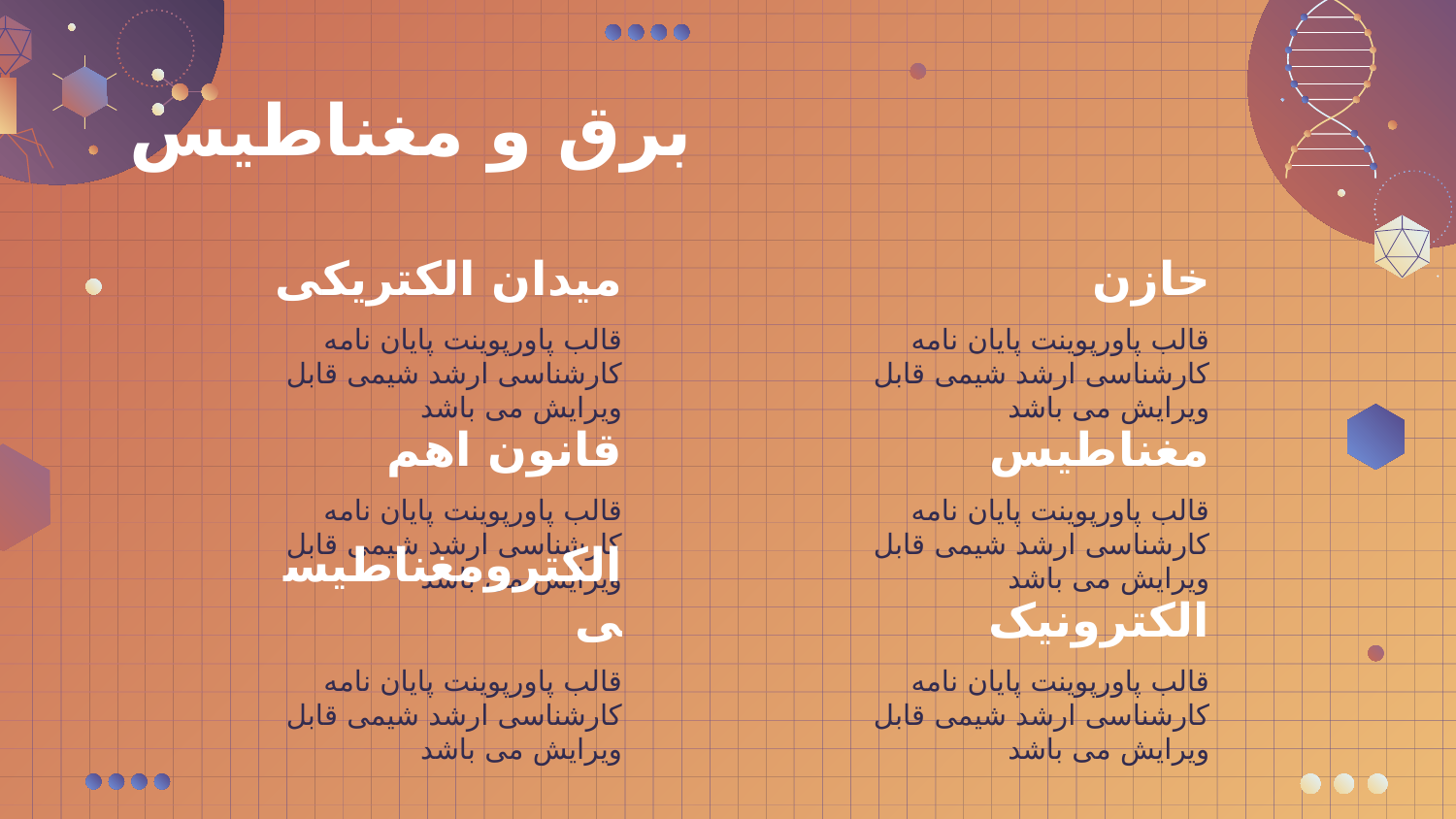

# برق و مغناطیس

میدان الکتریکی
خازن
قالب پاورپوینت پایان نامه کارشناسی ارشد شیمی قابل ویرایش می باشد
قالب پاورپوینت پایان نامه کارشناسی ارشد شیمی قابل ویرایش می باشد
قانون اهم
مغناطیس
قالب پاورپوینت پایان نامه کارشناسی ارشد شیمی قابل ویرایش می باشد
قالب پاورپوینت پایان نامه کارشناسی ارشد شیمی قابل ویرایش می باشد
الکترومغناطیسی
الکترونیک
قالب پاورپوینت پایان نامه کارشناسی ارشد شیمی قابل ویرایش می باشد
قالب پاورپوینت پایان نامه کارشناسی ارشد شیمی قابل ویرایش می باشد